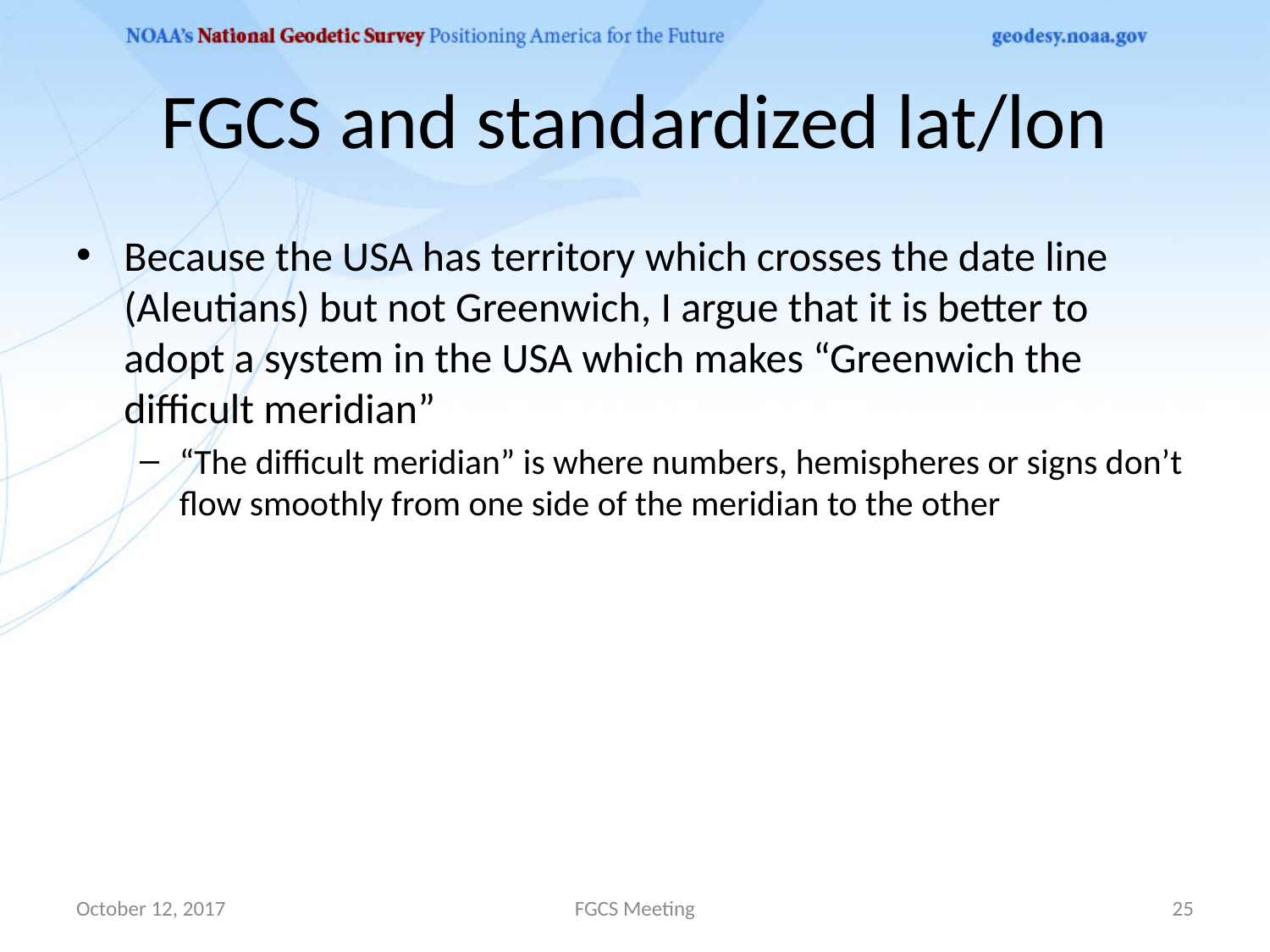

# FGCS and standardized lat/lon
Because the USA has territory which crosses the date line (Aleutians) but not Greenwich, I argue that it is better to adopt a system in the USA which makes “Greenwich the difficult meridian”
“The difficult meridian” is where numbers, hemispheres or signs don’t flow smoothly from one side of the meridian to the other

October 12, 2017
FGCS Meeting
25